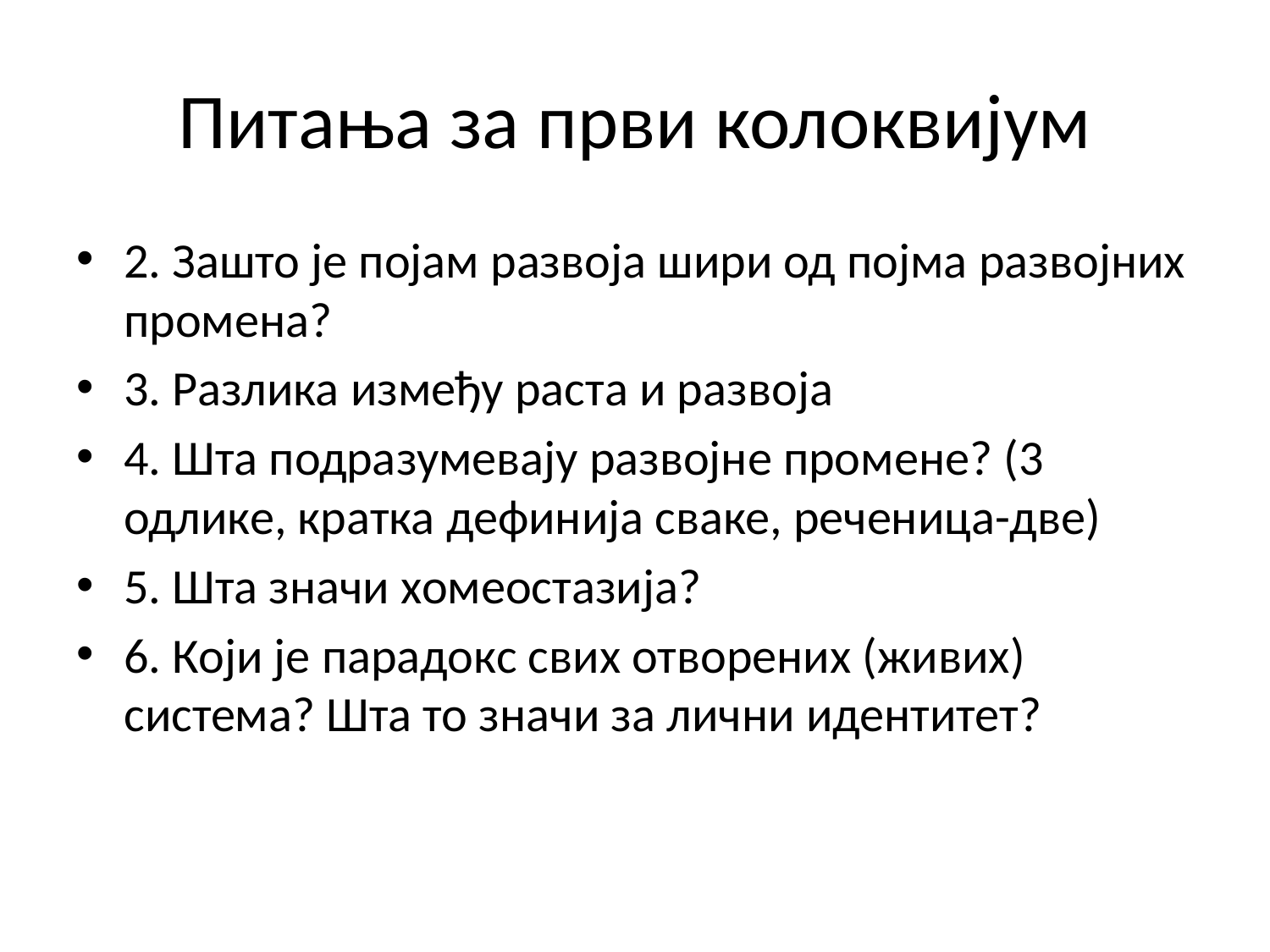

# Питања за први колоквијум
2. Зашто је појам развоја шири од појма развојних промена?
3. Разлика између раста и развоја
4. Шта подразумевају развојне промене? (3 одлике, кратка дефинија сваке, реченица-две)
5. Шта значи хомеостазија?
6. Који је парадокс свих отворених (живих) система? Шта то значи за лични идентитет?